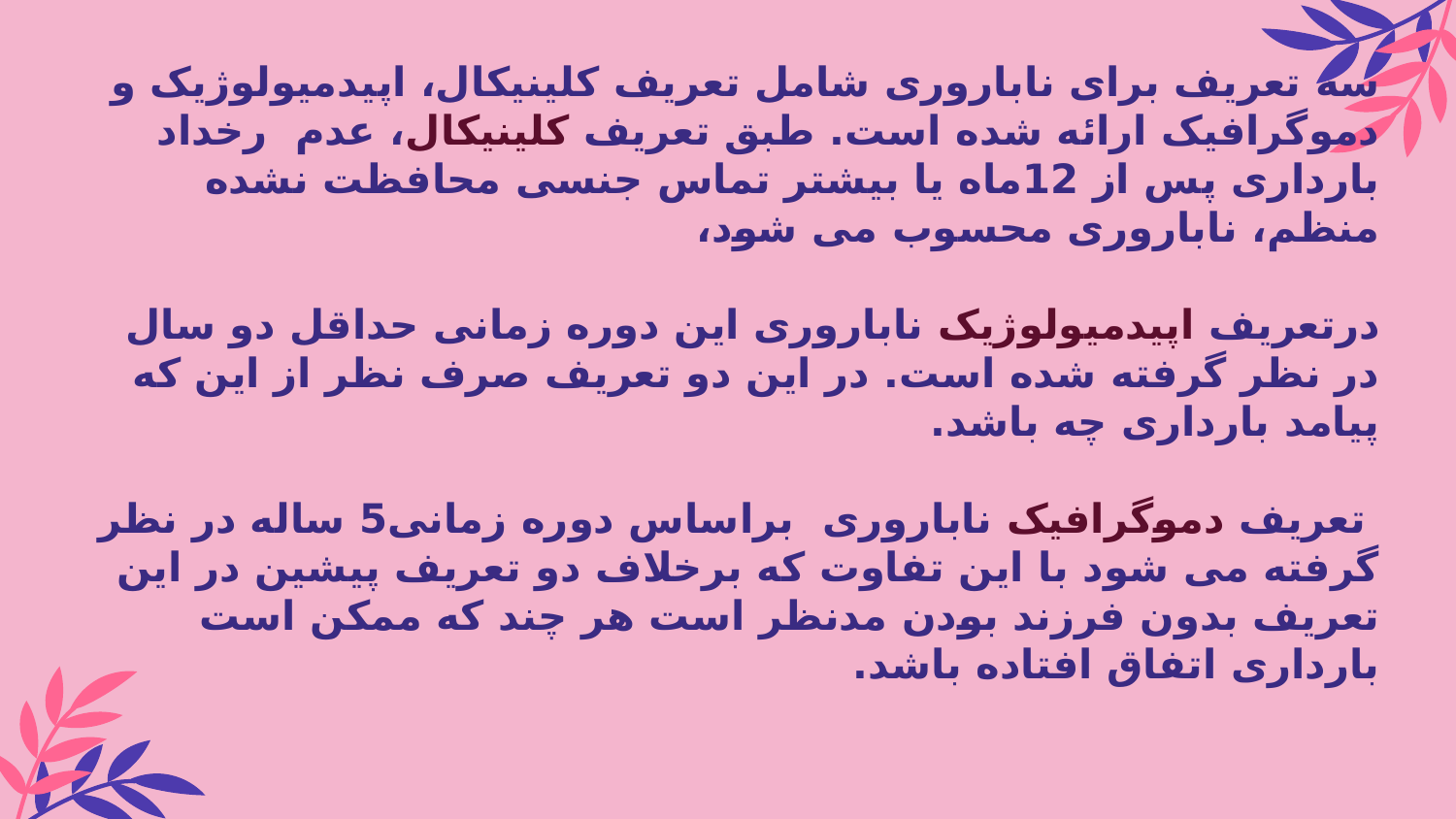

# سه تعریف برای ناباروری شامل تعریف کلینیکال، اپیدمیولوژیک و دموگرافیک ارائه شده است. طبق تعریف کلینیکال، عدم  رخداد بارداری پس از 12ماه یا بیشتر تماس جنسی محافظت نشده منظم، ناباروری محسوب می شود، درتعریف اپیدمیولوژیک ناباروری این دوره زمانی حداقل دو سال در نظر گرفته شده است. در این دو تعریف صرف نظر از این که پیامد بارداری چه باشد. تعریف دموگرافیک ناباروری  براساس دوره زمانی5 ساله در نظر گرفته می شود با این تفاوت که برخلاف دو تعریف پیشین در این تعریف بدون فرزند بودن مدنظر است هر چند که ممکن است بارداری اتفاق افتاده باشد.